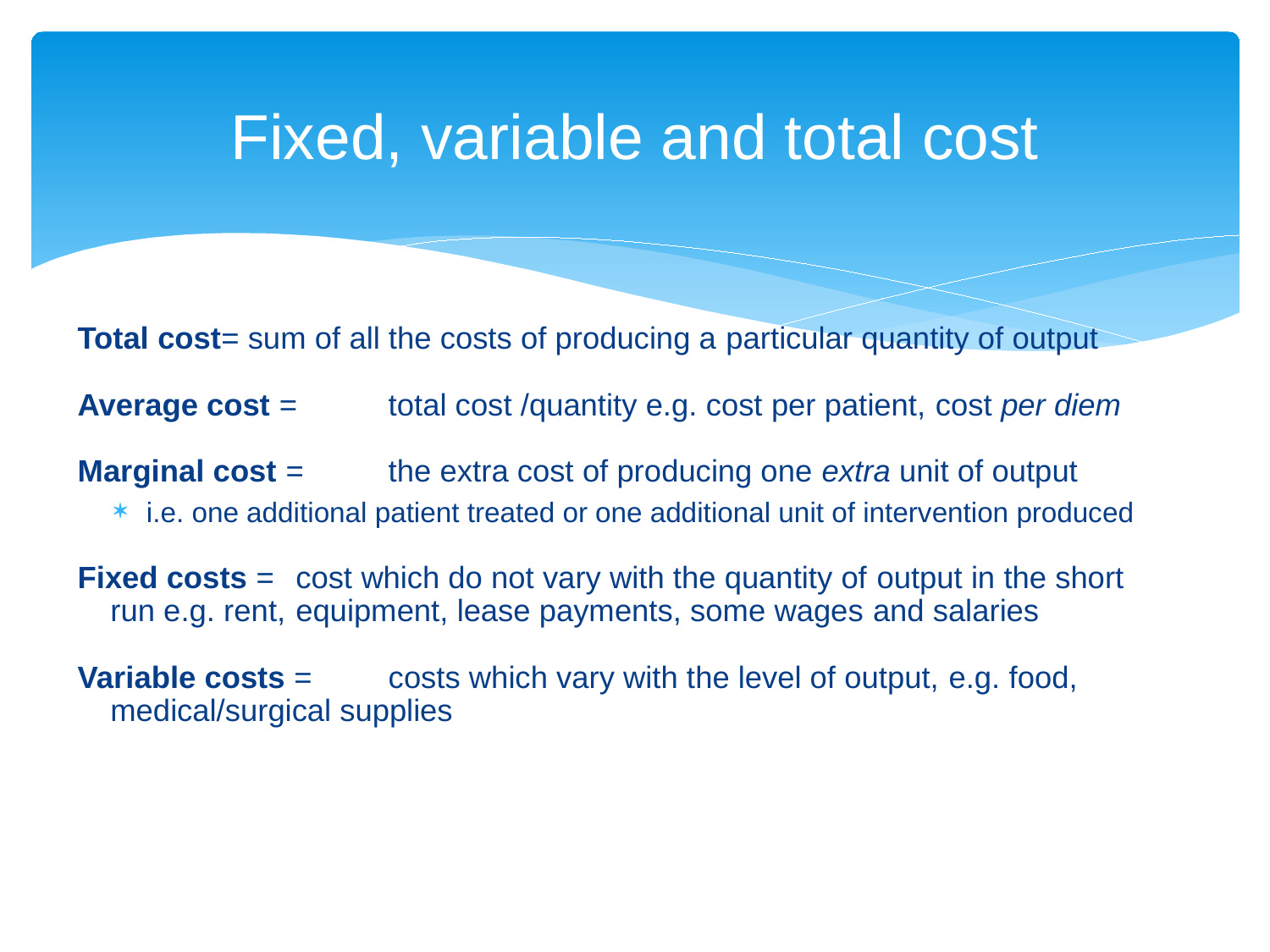

# Fixed, variable and total cost
Total cost= sum of all the costs of producing a particular quantity of output

Average cost =  	total cost /quantity e.g. cost per patient, cost per diem

Marginal cost =  	the extra cost of producing one extra unit of output
	i.e. one additional patient treated or one additional unit of intervention produced

Fixed costs =  	cost which do not vary with the quantity of output in the short run e.g. rent,	equipment, lease payments, some wages and salaries

Variable costs =  	costs which vary with the level of output, e.g. food, medical/surgical supplies